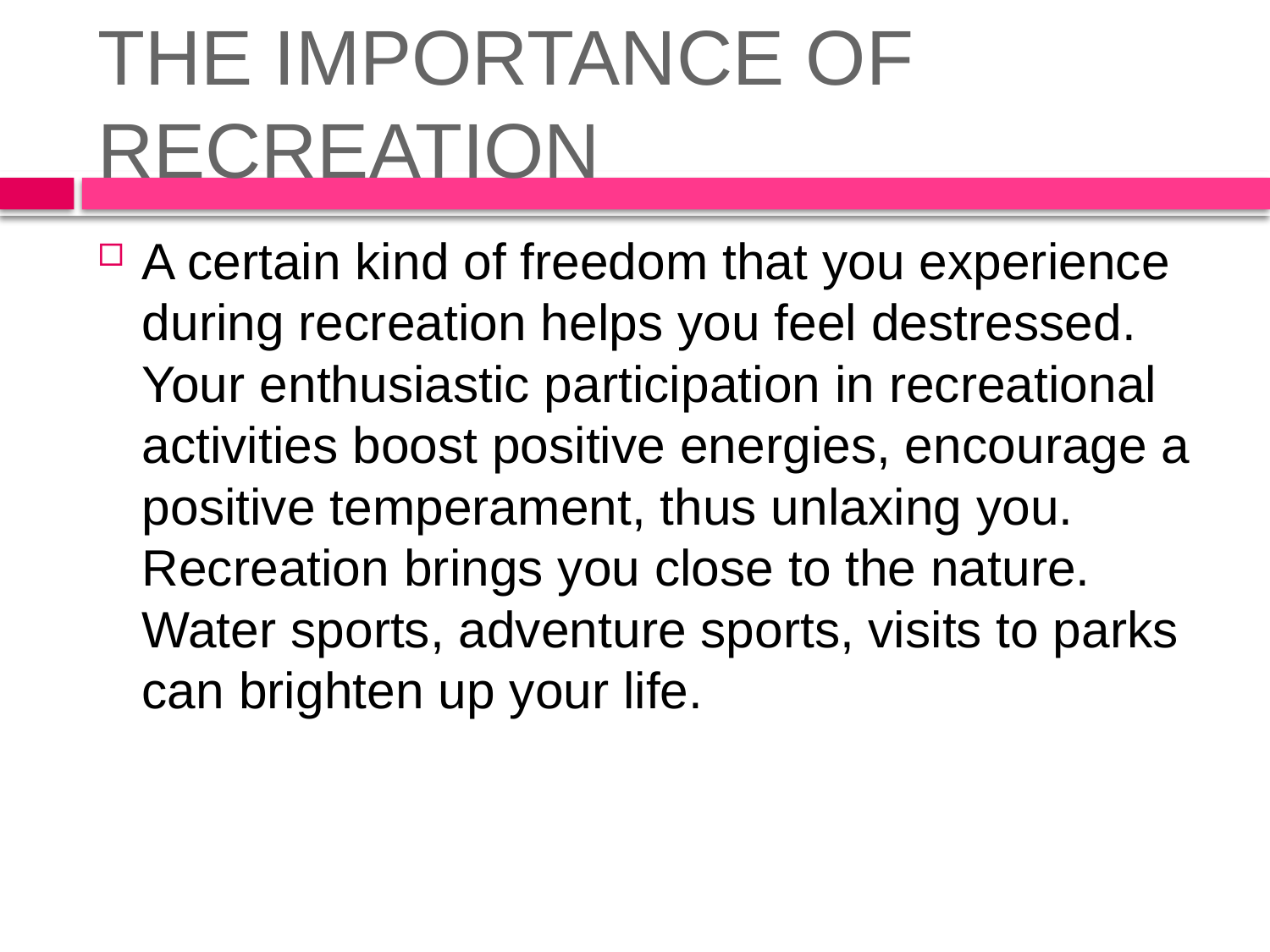

# THE IMPORTANCE OF RECREATION
A certain kind of freedom that you experience during recreation helps you feel destressed. Your enthusiastic participation in recreational activities boost positive energies, encourage a positive temperament, thus unlaxing you. Recreation brings you close to the nature. Water sports, adventure sports, visits to parks can brighten up your life.